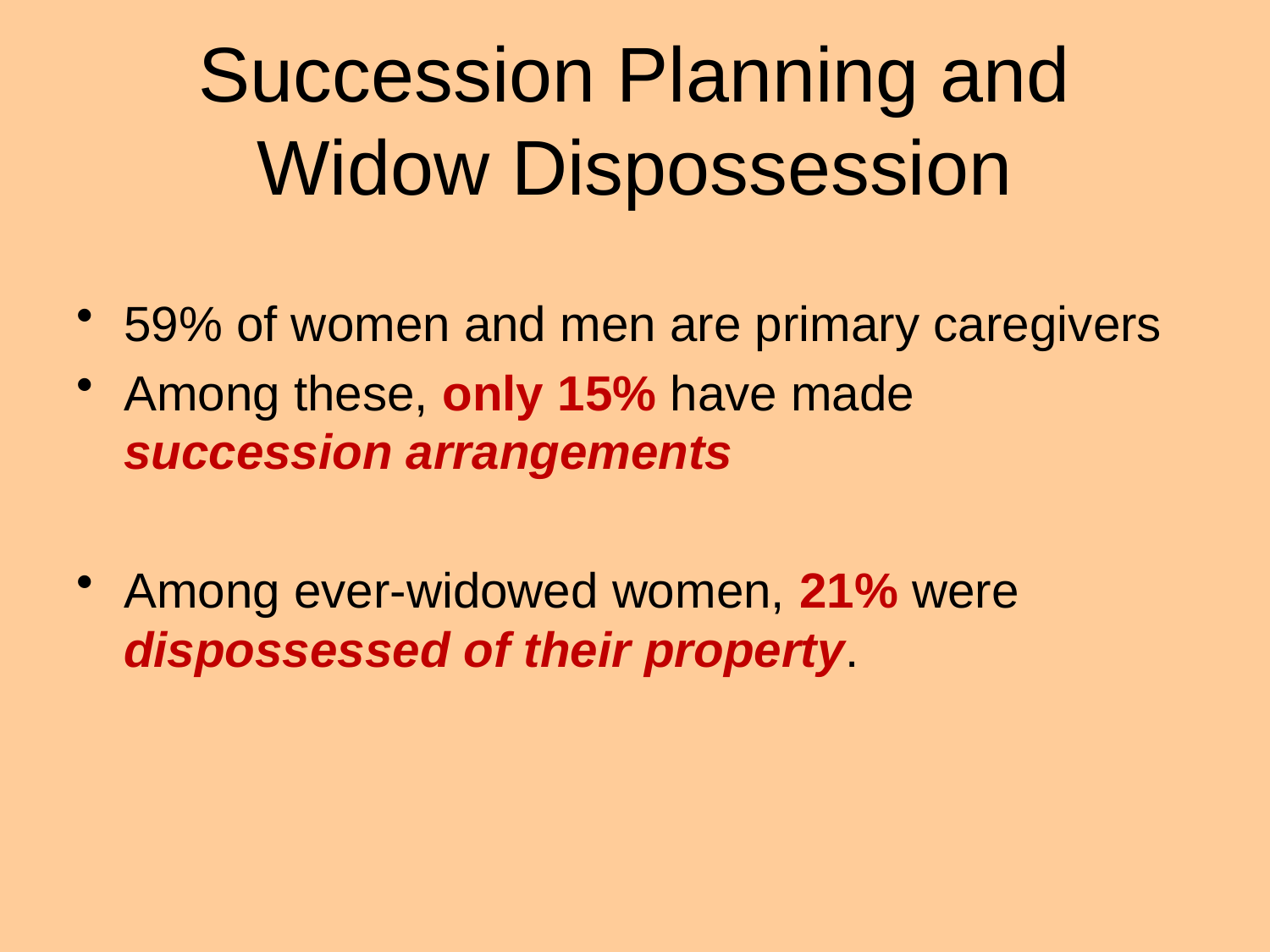

# Succession Planning and Widow Dispossession
59% of women and men are primary caregivers
Among these, only 15% have made succession arrangements

Among ever-widowed women, 21% were dispossessed of their property.